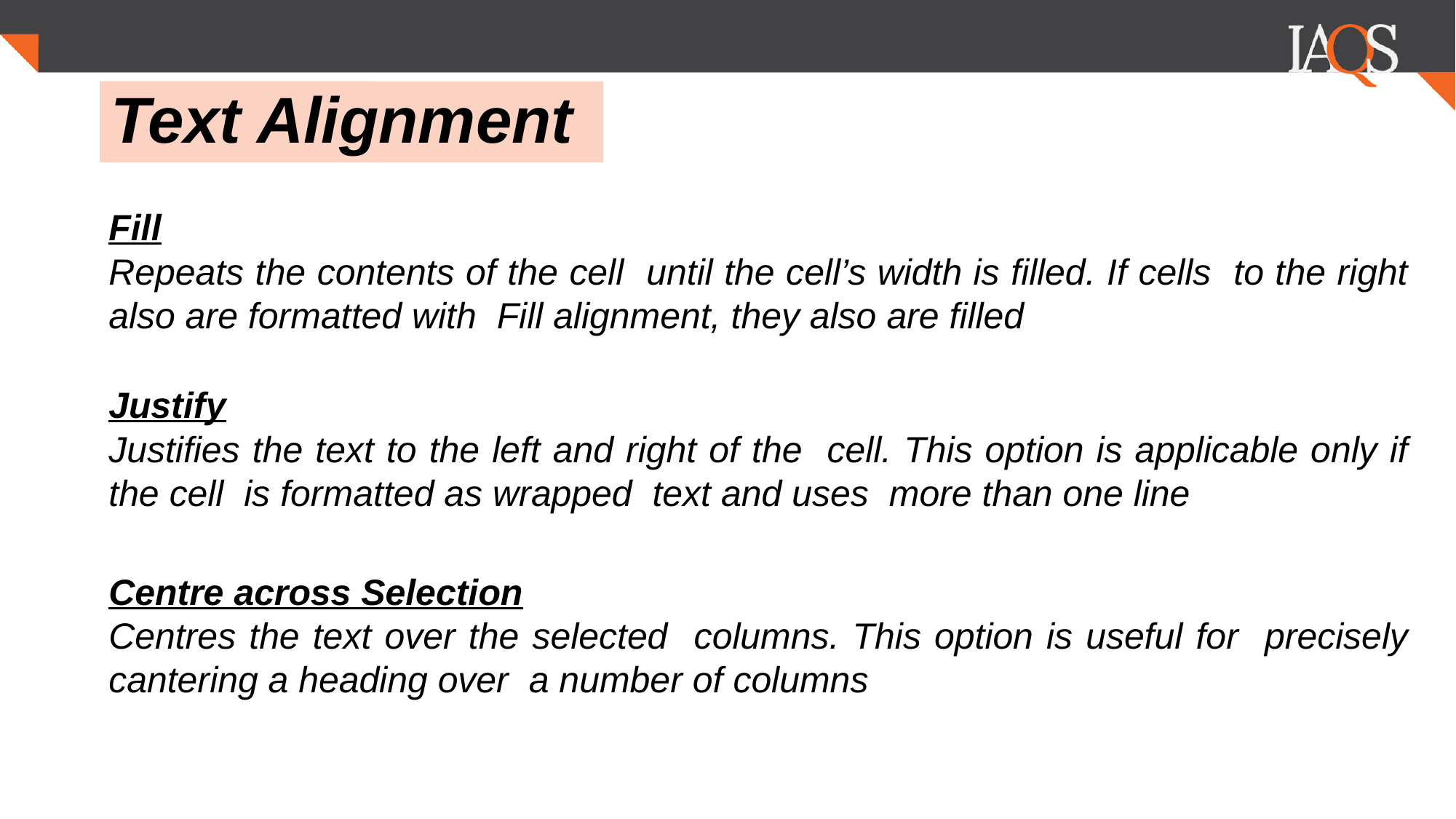

.
# Text Alignment

Fill
Repeats the contents of the cell  until the cell’s width is filled. If cells  to the right also are formatted with  Fill alignment, they also are filled

Justify
Justifies the text to the left and right of the  cell. This option is applicable only if the cell  is formatted as wrapped  text and uses  more than one line

Centre across Selection
Centres the text over the selected  columns. This option is useful for  precisely cantering a heading over  a number of columns